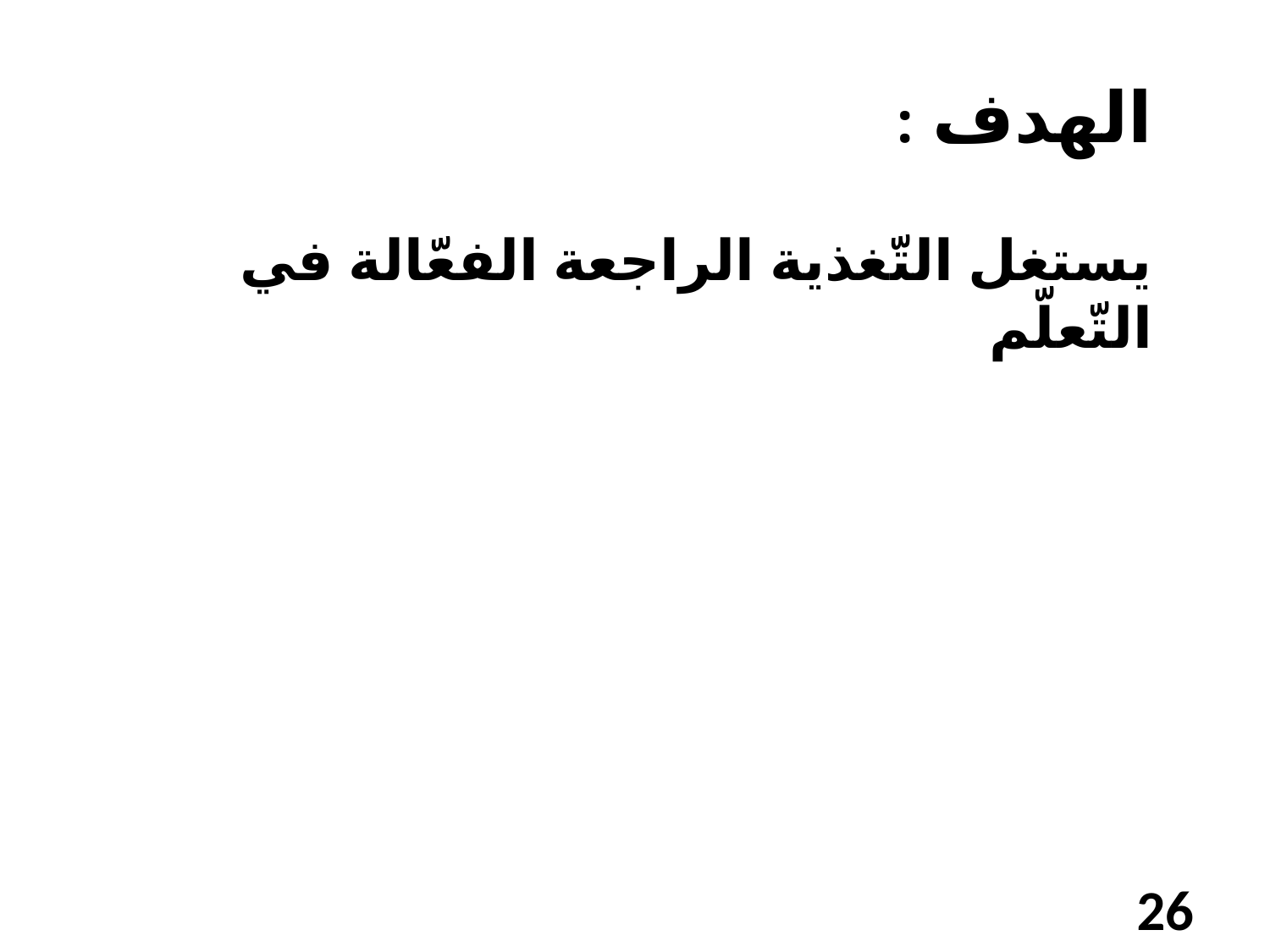

الهدف :

يستغل التّغذية الراجعة الفعّالة في التّعلّم

26